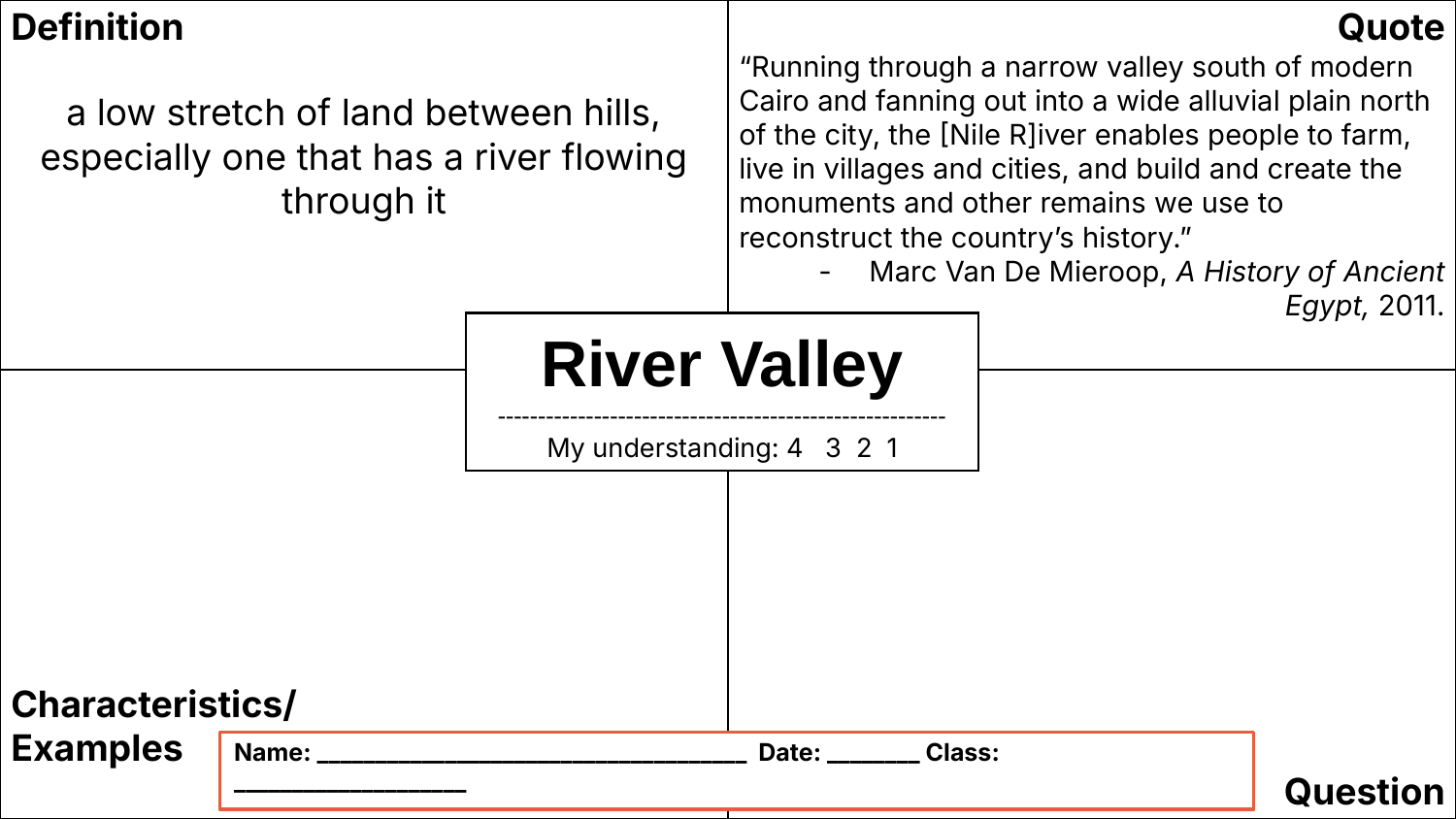

| Definition a low stretch of land between hills, especially one that has a river flowing through it | Quote “Running through a narrow valley south of modern Cairo and fanning out into a wide alluvial plain north of the city, the [Nile R]iver enables people to farm, live in villages and cities, and build and create the monuments and other remains we use to reconstruct the country’s history.” Marc Van De Mieroop, A History of Ancient Egypt, 2011. |
| --- | --- |
| Characteristics/ Examples | Imp Question |
River Valley
--------------------------------------------------------
My understanding: 4   3  2  1
Name: _____________________________________  Date: ________ Class: ____________________